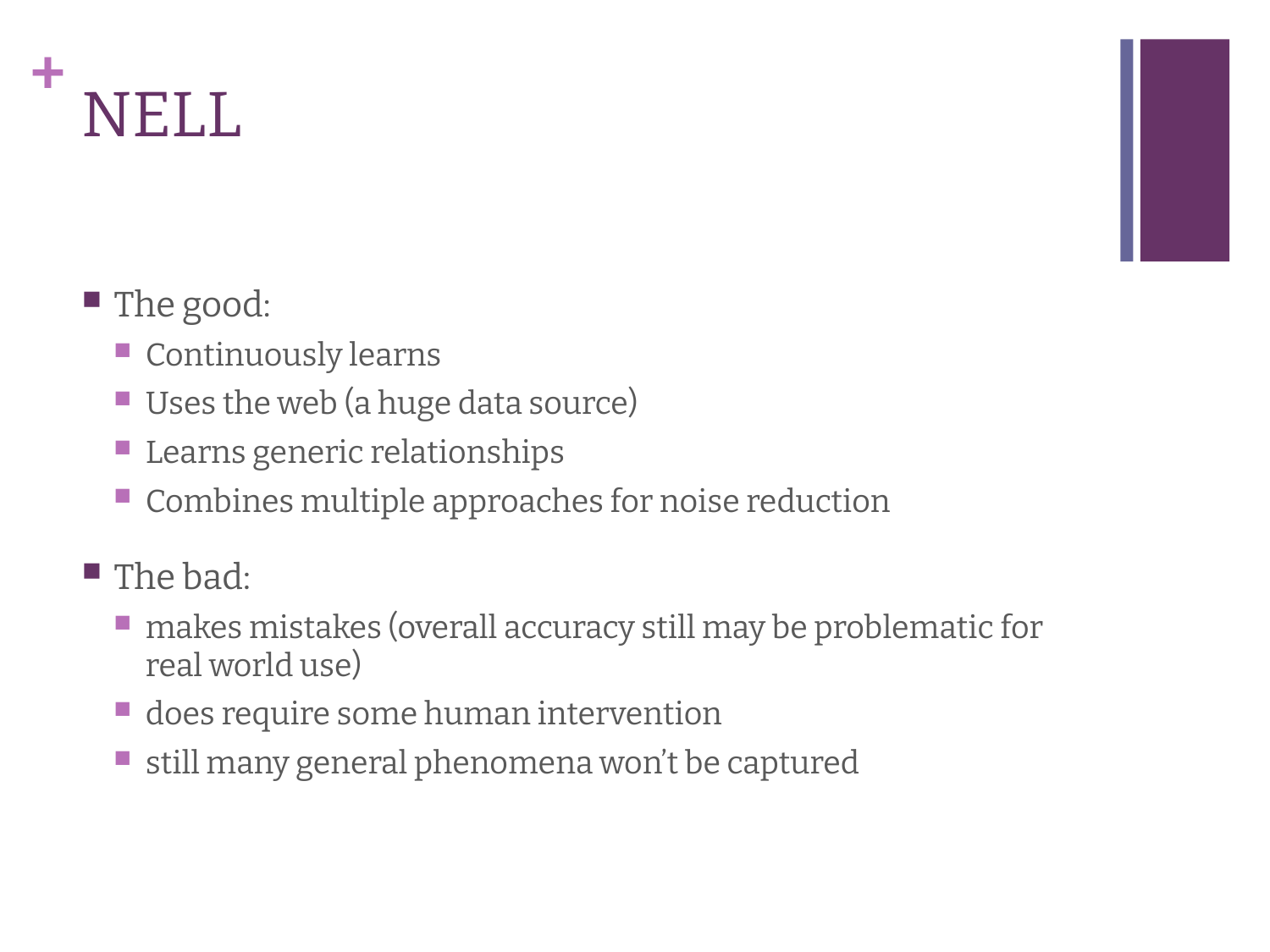

# NELL
The good:
Continuously learns
Uses the web (a huge data source)
Learns generic relationships
Combines multiple approaches for noise reduction
The bad:
makes mistakes (overall accuracy still may be problematic for real world use)
does require some human intervention
still many general phenomena won’t be captured